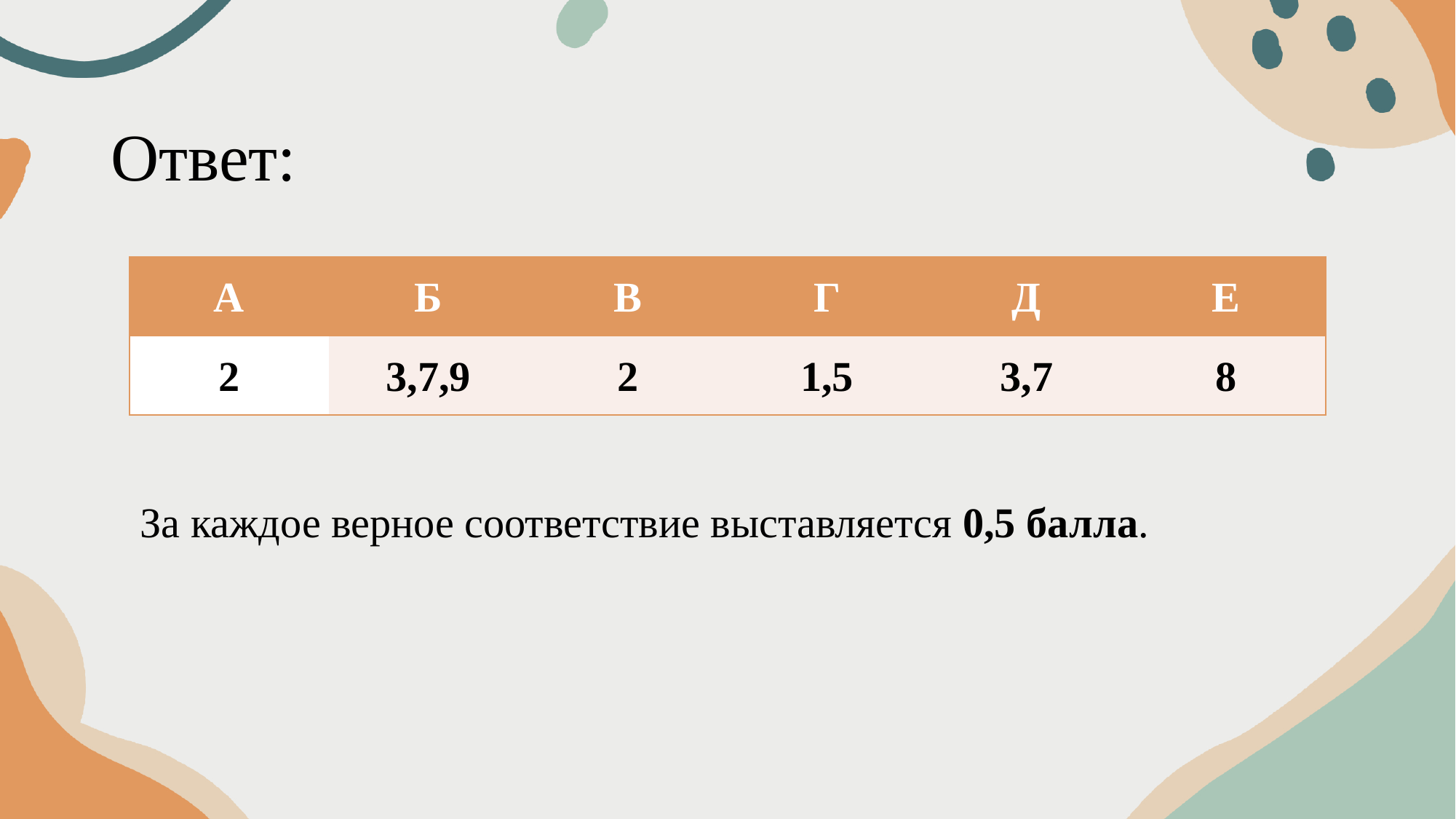

# Ответ:
| А | Б | В | Г | Д | Е |
| --- | --- | --- | --- | --- | --- |
| 2 | 3,7,9 | 2 | 1,5 | 3,7 | 8 |
За каждое верное соответствие выставляется 0,5 балла.